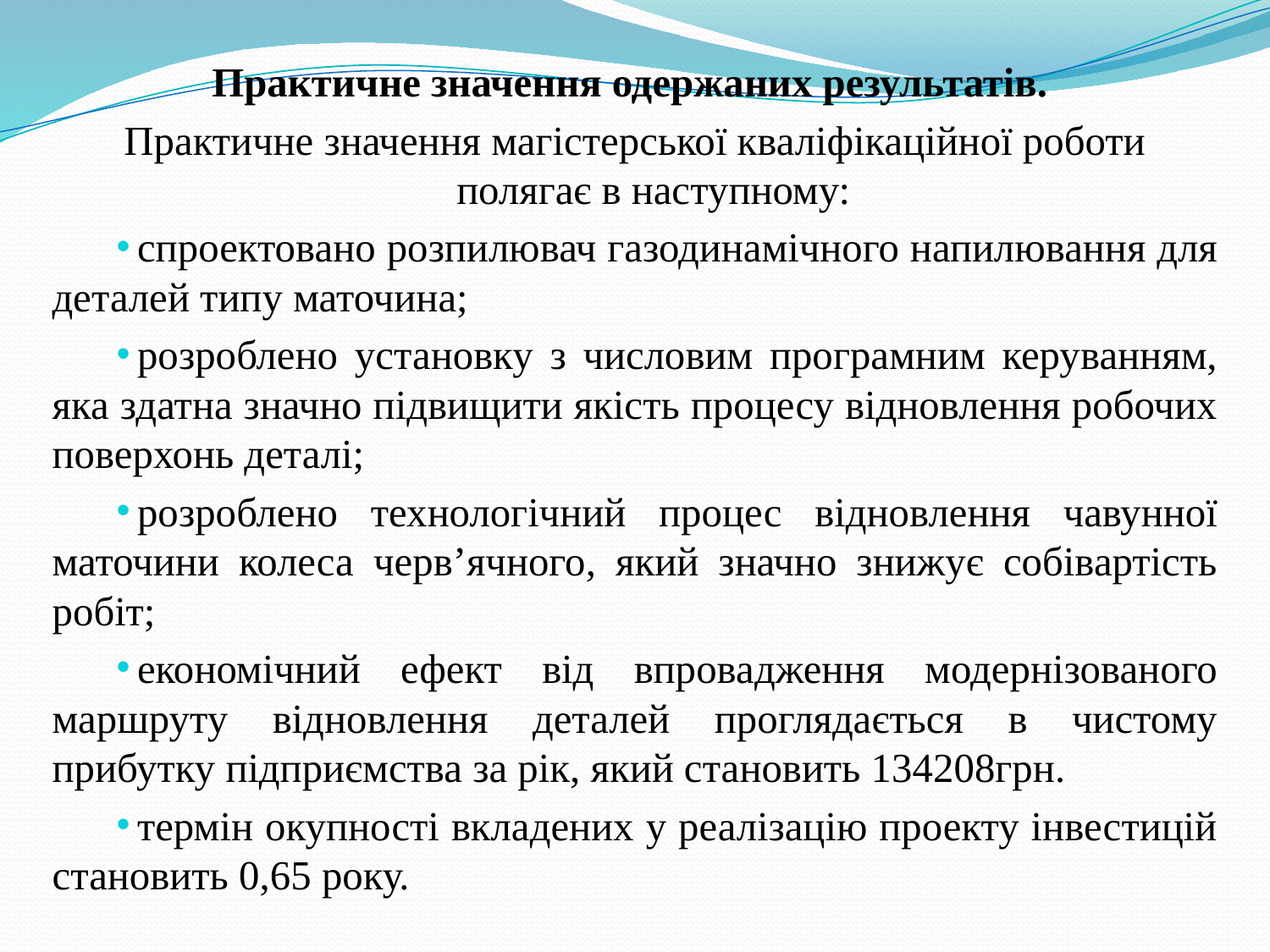

Практичне значення одержаних результатів.
Практичне значення магістерської кваліфікаційної роботи полягає в наступному:
спроектовано розпилювач газодинамічного напилювання для деталей типу маточина;
розроблено установку з числовим програмним керуванням, яка здатна значно підвищити якість процесу відновлення робочих поверхонь деталі;
розроблено технологічний процес відновлення чавунної маточини колеса черв’ячного, який значно знижує собівартість робіт;
економічний ефект від впровадження модернізованого маршруту відновлення деталей проглядається в чистому прибутку підприємства за рік, який становить 134208грн.
термін окупності вкладених у реалізацію проекту інвестицій становить 0,65 року.